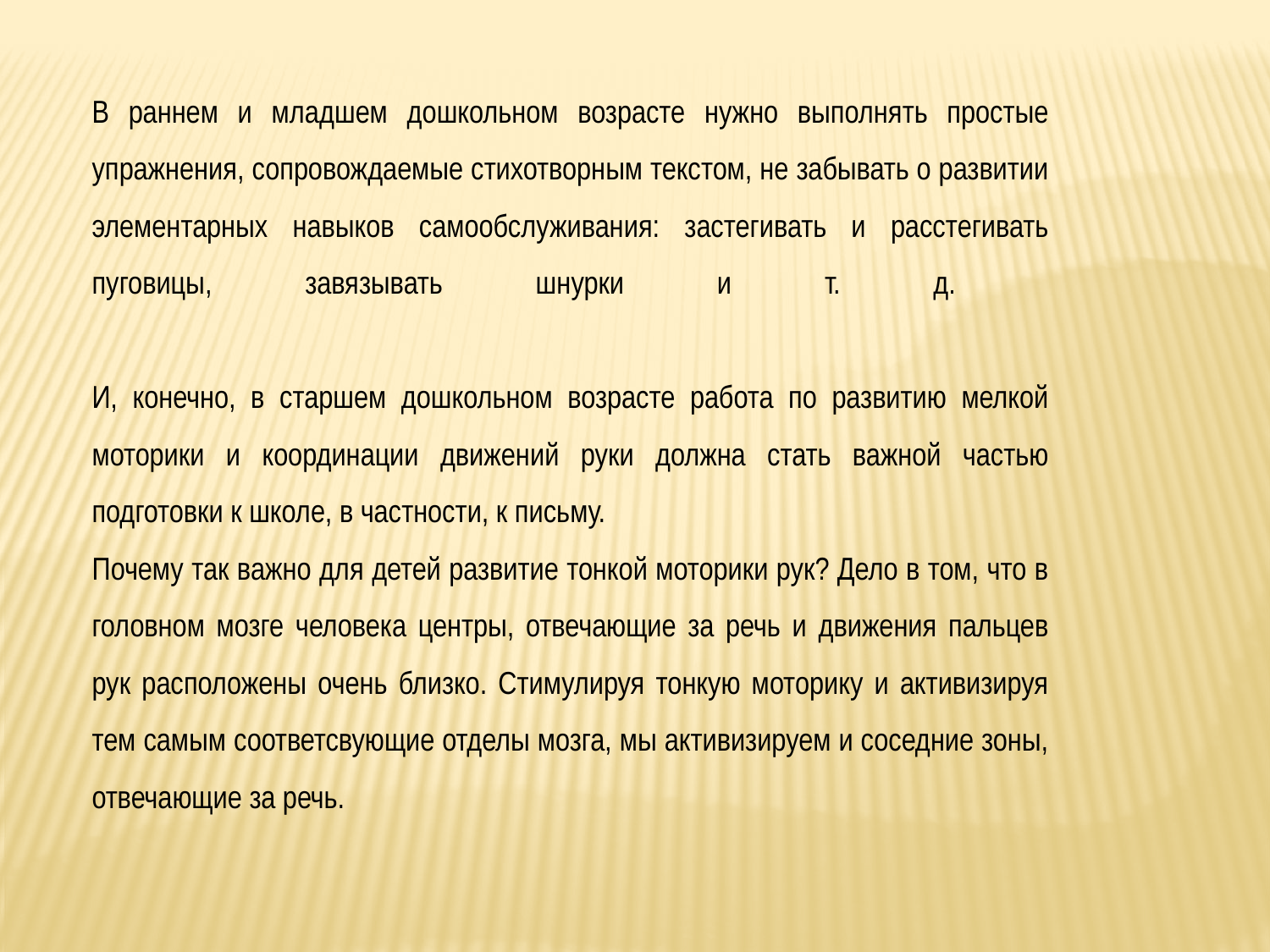

В раннем и младшем дошкольном возрасте нужно выполнять простые упражнения, сопровождаемые стихотворным текстом, не забывать о развитии элементарных навыков самообслуживания: застегивать и расстегивать пуговицы, завязывать шнурки и т. д.
И, конечно, в старшем дошкольном возрасте работа по развитию мелкой моторики и координации движений руки должна стать важной частью подготовки к школе, в частности, к письму.
Почему так важно для детей развитие тонкой моторики рук? Дело в том, что в головном мозге человека центры, отвечающие за речь и движения пальцев рук расположены очень близко. Стимулируя тонкую моторику и активизируя тем самым соответсвующие отделы мозга, мы активизируем и соседние зоны, отвечающие за речь.